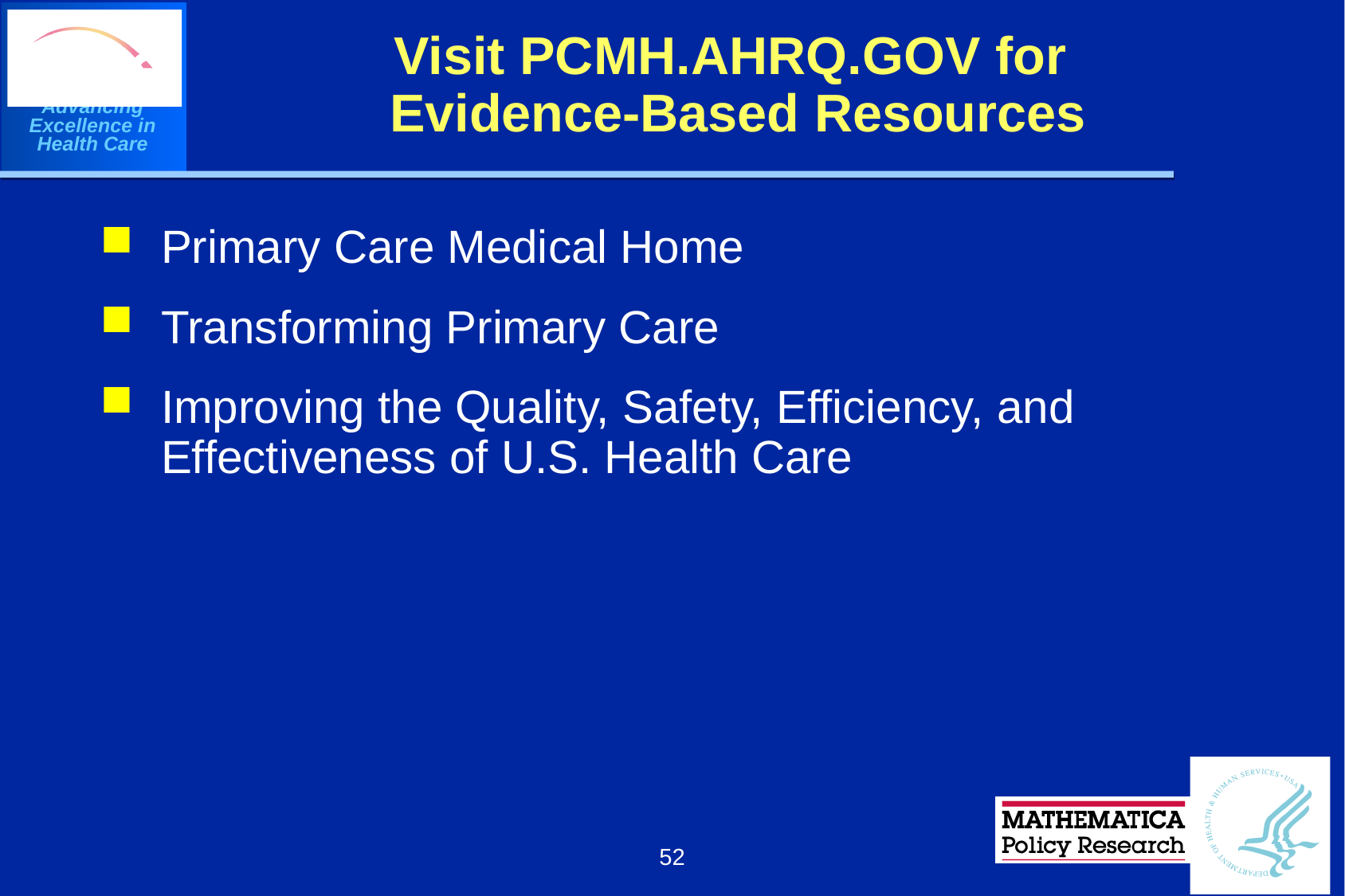

# Visit PCMH.AHRQ.GOV for Evidence-Based Resources
Primary Care Medical Home
Transforming Primary Care
Improving the Quality, Safety, Efficiency, and Effectiveness of U.S. Health Care

52